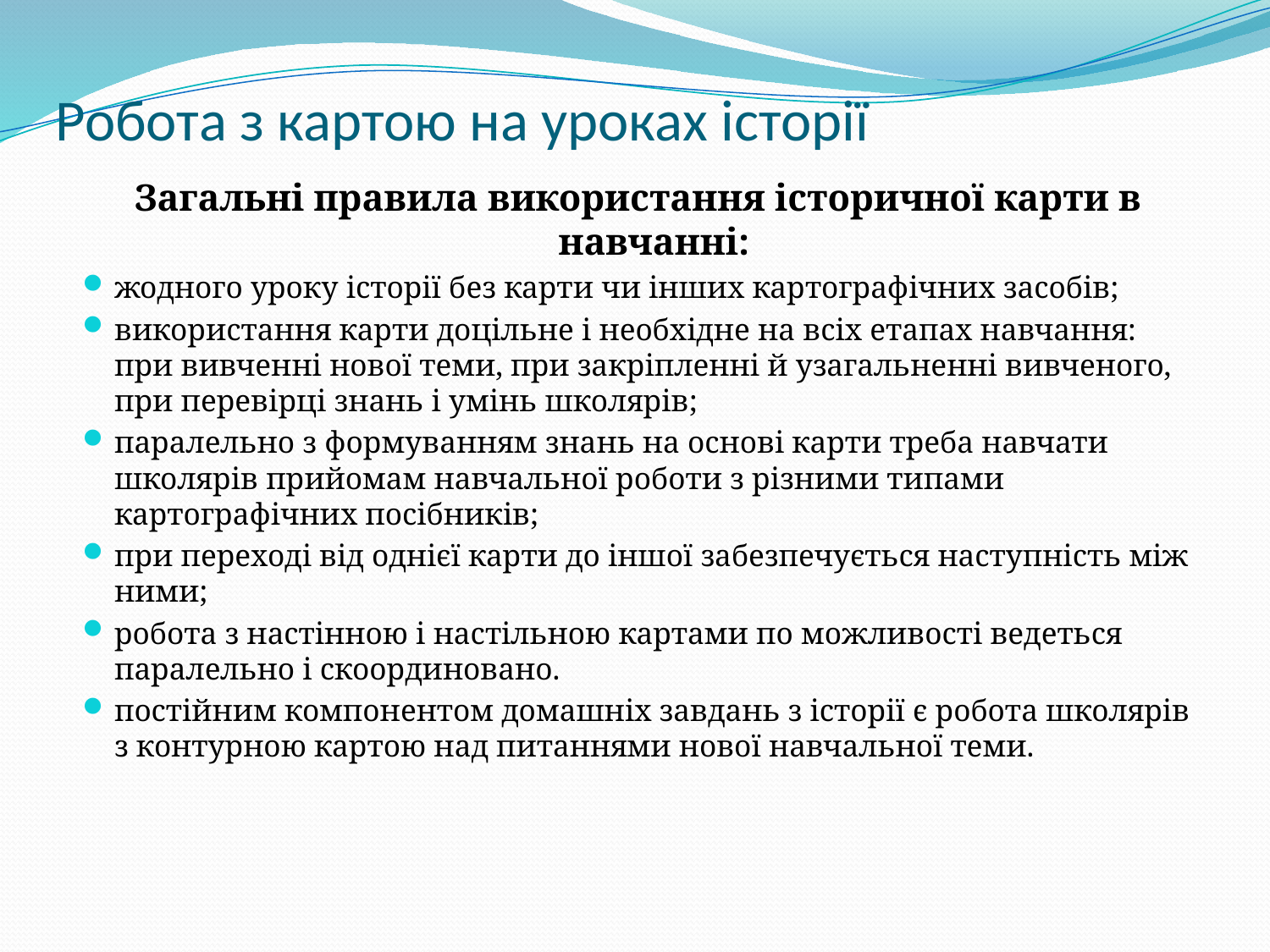

# Робота з картою на уроках історії
Загальні правила використання історичної карти в навчанні:
жодного уроку історії без карти чи інших картографічних засобів;
використання карти доцільне і необхідне на всіх етапах навчання: при вивченні нової теми, при закріпленні й узагальненні вивченого, при перевірці знань і умінь школярів;
паралельно з формуванням знань на основі карти треба навчати школярів прийомам навчальної роботи з різними типами картографічних посібників;
при переході від однієї карти до іншої забезпечується наступність між ними;
робота з настінною і настільною картами по можливості ведеться паралельно і скоординовано.
постійним компонентом домашніх завдань з історії є робота школярів з контурною картою над питаннями нової навчальної теми.